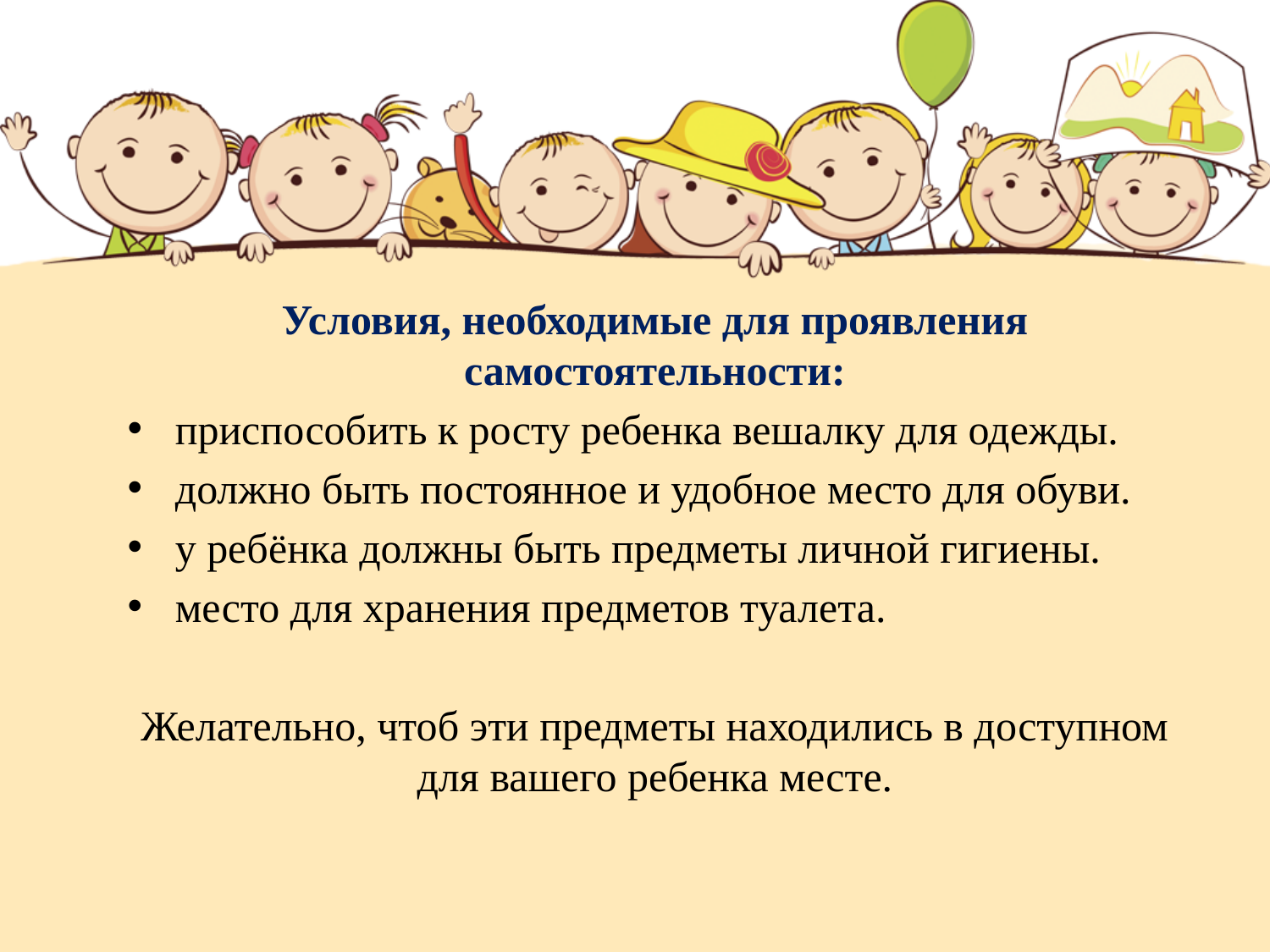

Условия, необходимые для проявления самостоятельности:
приспособить к росту ребенка вешалку для одежды.
должно быть постоянное и удобное место для обуви.
у ребёнка должны быть предметы личной гигиены.
место для хранения предметов туалета.

Желательно, чтоб эти предметы находились в доступном для вашего ребенка месте.